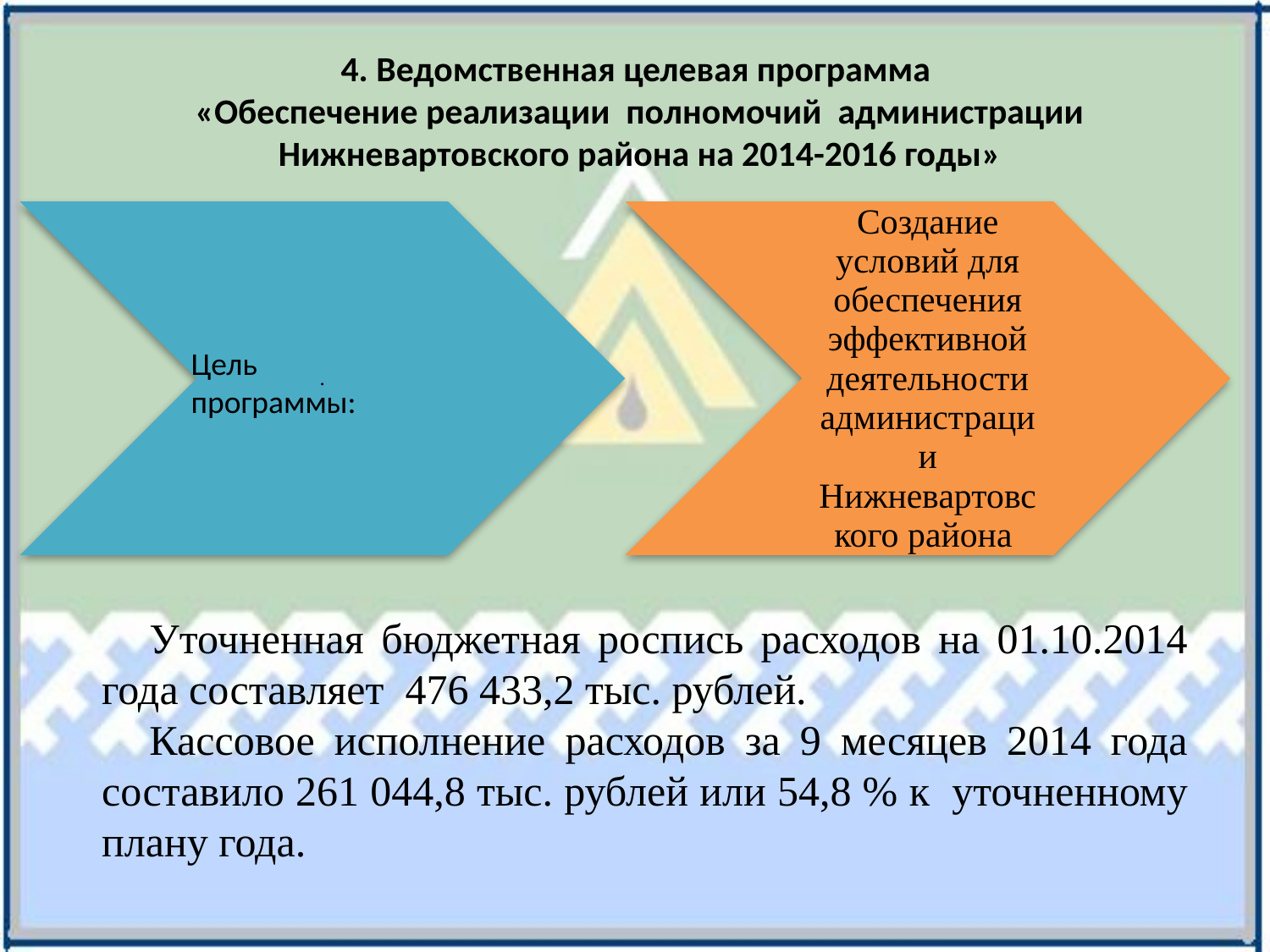

4. Ведомственная целевая программа
«Обеспечение реализации  полномочий  администрации Нижневартовского района на 2014-2016 годы»
Создание условий для обеспечения эффективной деятельности администрации Нижневартовского района
.
Цель программы:
Уточненная бюджетная роспись расходов на 01.10.2014 года составляет  476 433,2 тыс. рублей.
Кассовое исполнение расходов за 9 месяцев 2014 года составило 261 044,8 тыс. рублей или 54,8 % к  уточненному плану года.